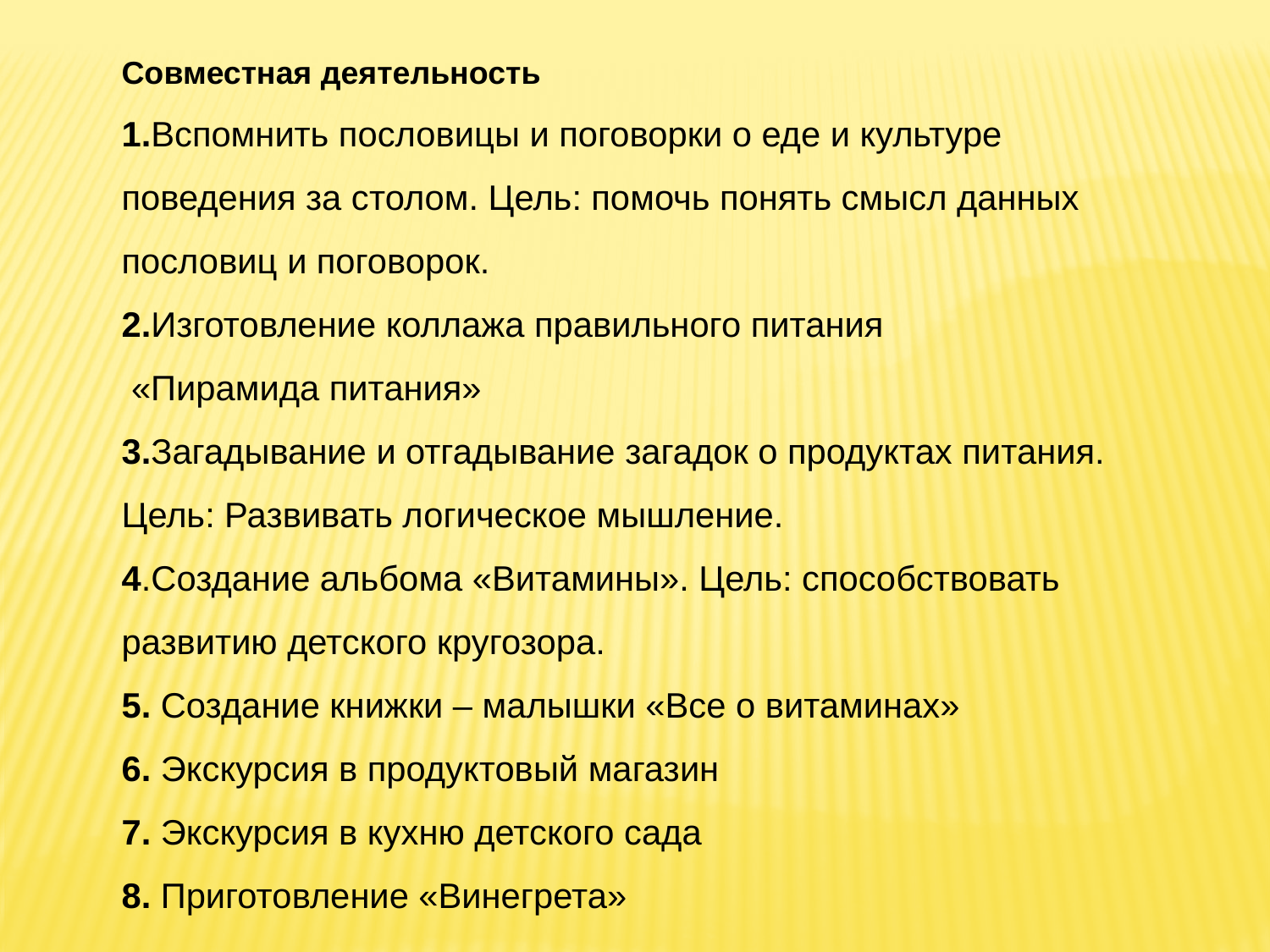

Совместная деятельность
1.Вспомнить пословицы и поговорки о еде и культуре поведения за столом. Цель: помочь понять смысл данных пословиц и поговорок.
2.Изготовление коллажа правильного питания
 «Пирамида питания»
3.Загадывание и отгадывание загадок о продуктах питания. Цель: Развивать логическое мышление.
4.Создание альбома «Витамины». Цель: способствовать
развитию детского кругозора.
5. Создание книжки – малышки «Все о витаминах»
6. Экскурсия в продуктовый магазин
7. Экскурсия в кухню детского сада
8. Приготовление «Винегрета»